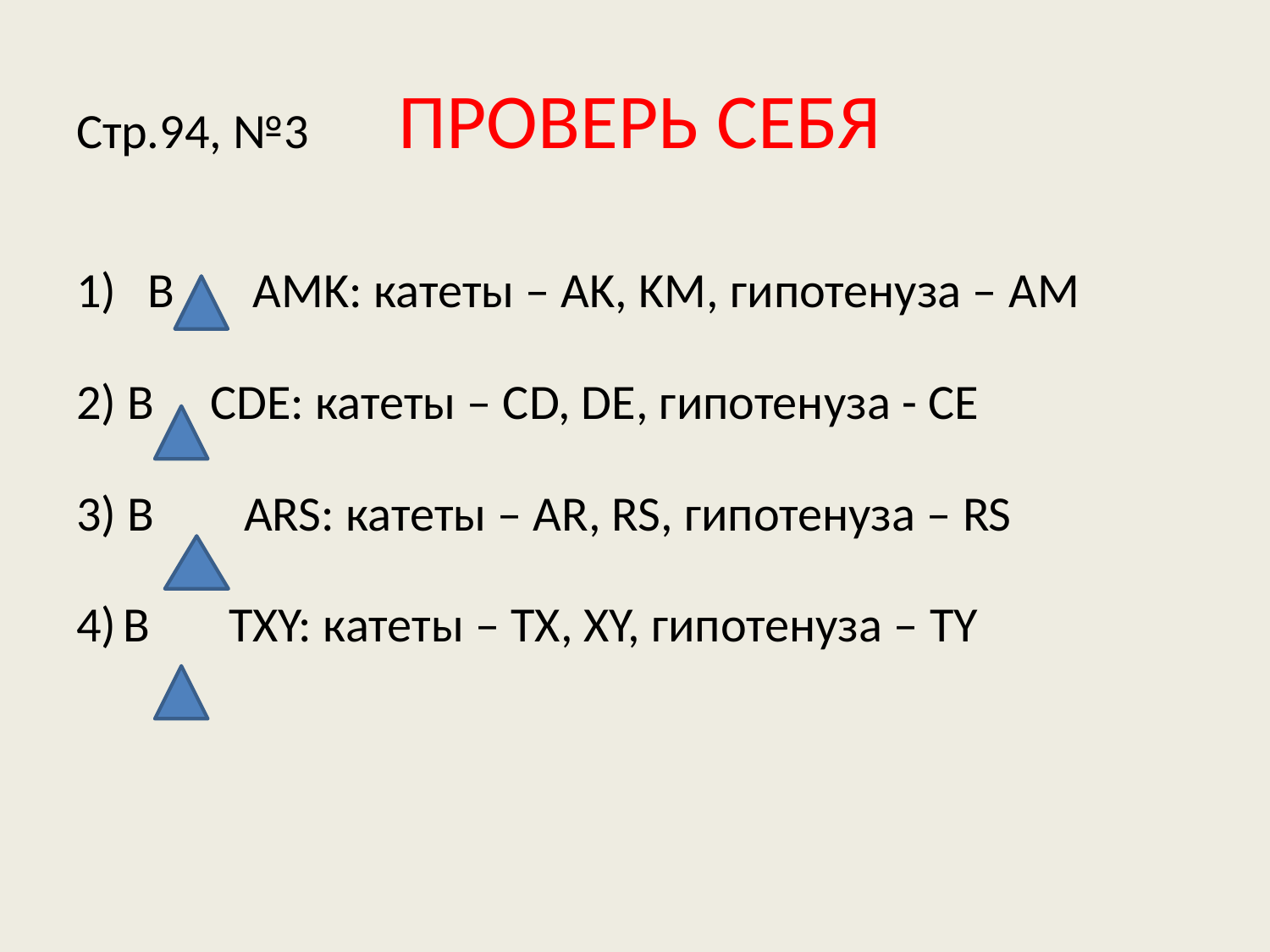

# Стр.94, №3        ПРОВЕРЬ СЕБЯ
| В AMK: катеты – AK, KM, гипотенуза – AM |
| --- |
| 2) В СDE: катеты – CD, DE, гипотенуза - CE |
| 3) В ARS: катеты – AR, RS, гипотенуза – RS |
| 4) В TXY: катеты – TX, XY, гипотенуза – TY |